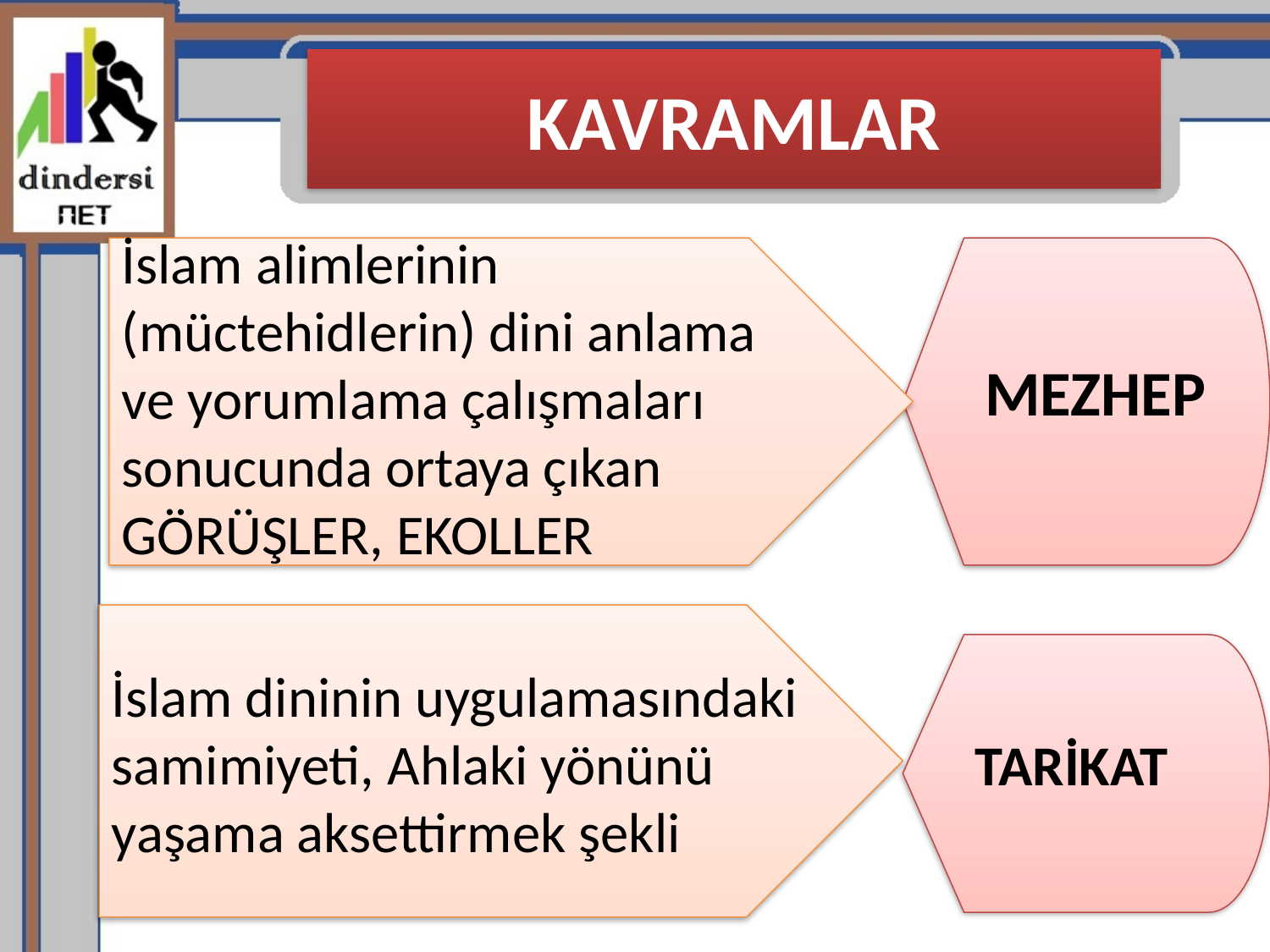

# KAVRAMLAR

İslam alimlerinin (müctehidlerin) dini anlama ve yorumlama çalışmaları sonucunda ortaya çıkan GÖRÜŞLER, EKOLLER
MEZHEP

İslam dininin uygulamasındaki samimiyeti, Ahlaki yönünü yaşama aksettirmek şekli
TARİKAT